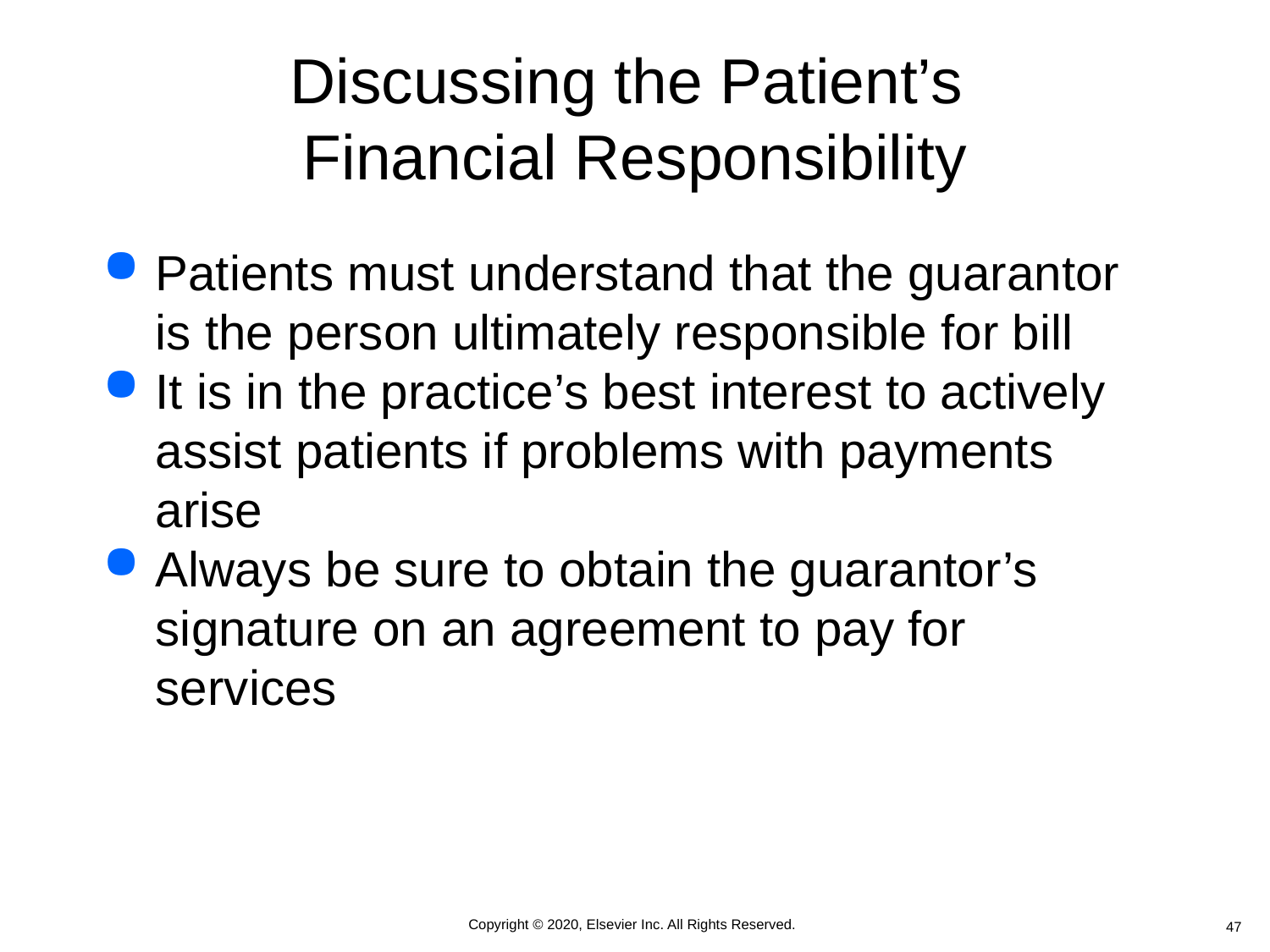

# Discussing the Patient’s Financial Responsibility
Patients must understand that the guarantor is the person ultimately responsible for bill
It is in the practice’s best interest to actively assist patients if problems with payments arise
Always be sure to obtain the guarantor’s signature on an agreement to pay for services